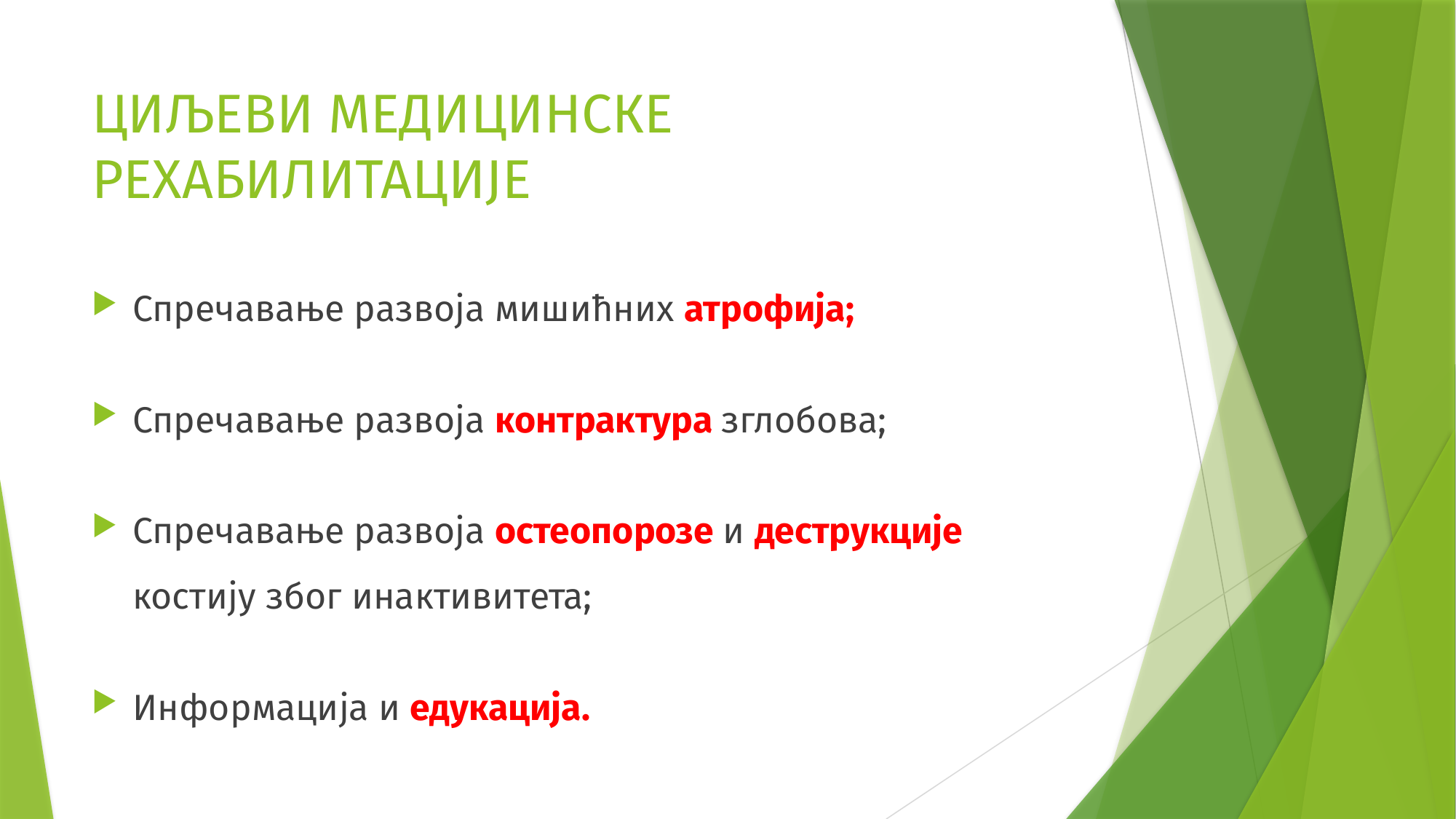

# ЦИЉЕВИ МЕДИЦИНСКЕ РЕХАБИЛИТАЦИЈЕ
Спречавање развоја мишићних атрофија;
Спречавање развоја контрактура зглобова;
Спречавање развоја остеопорозе и деструкције костију због инактивитета;
Информација и едукација.